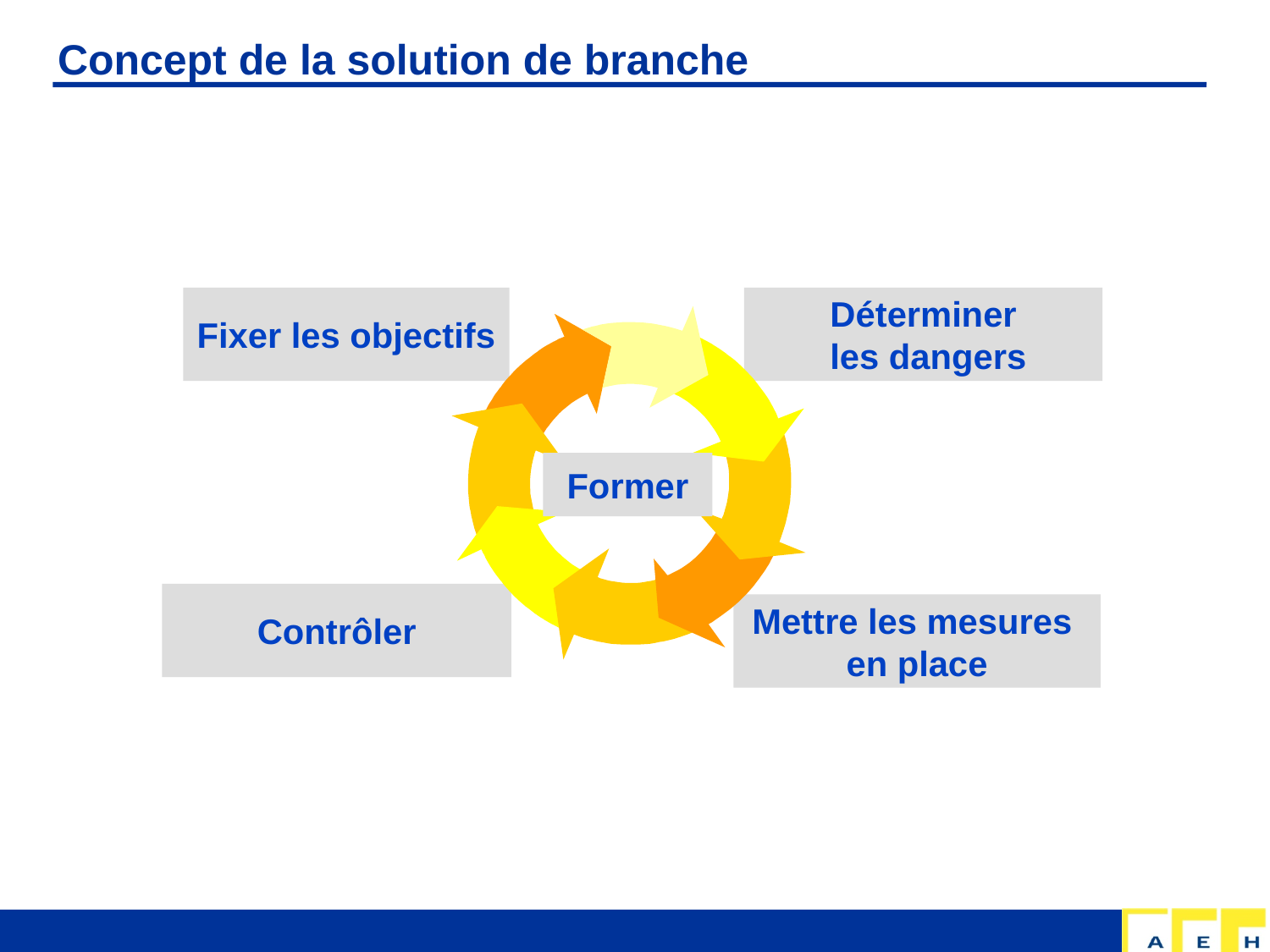

# Concept de la solution de branche

Fixer les objectifs
Déterminer
 les dangers

Former

Contrôler
Mettre les mesures
en place